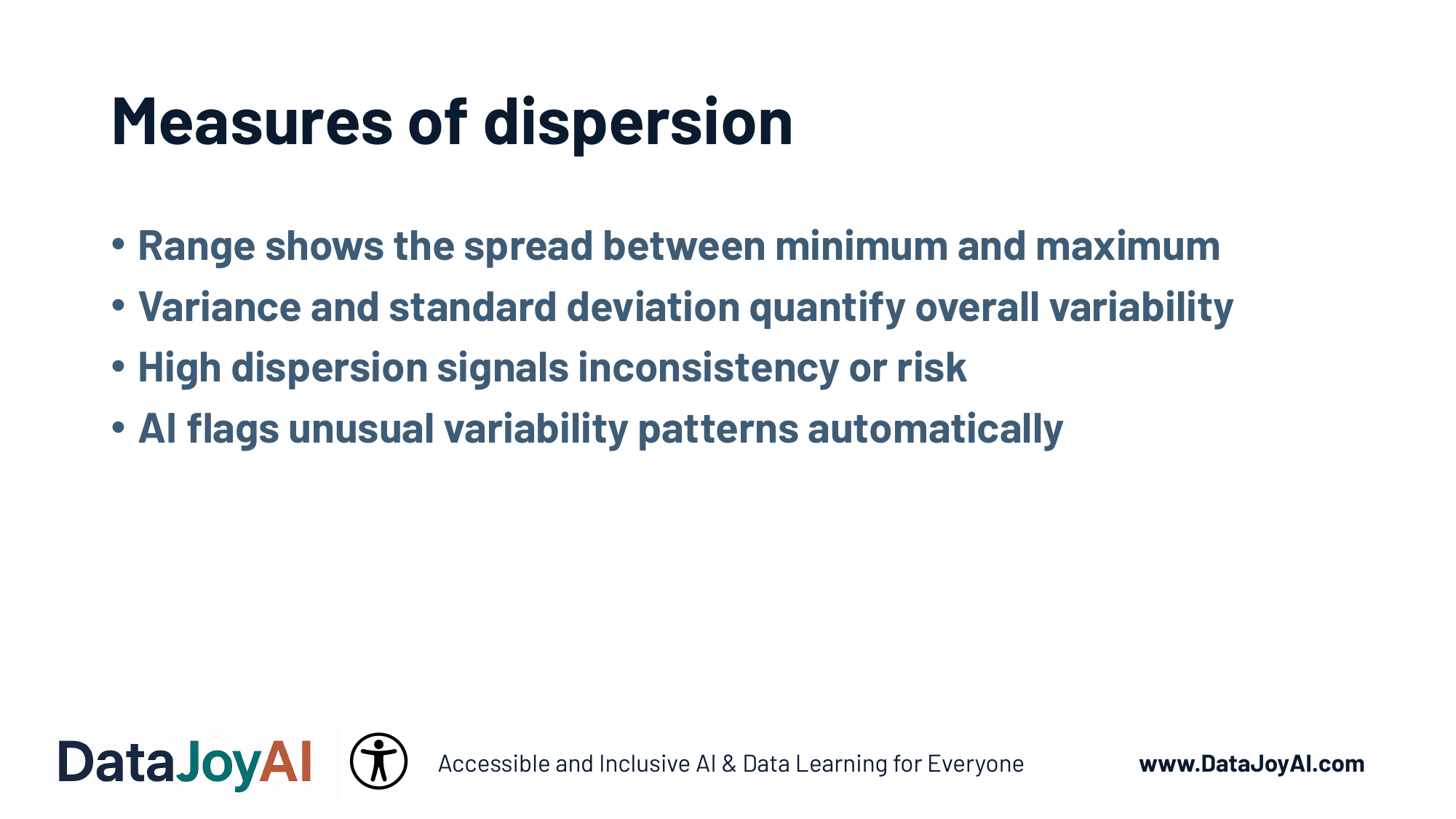

# Measures of dispersion
Range shows the spread between minimum and maximum
Variance and standard deviation quantify overall variability
High dispersion signals inconsistency or risk
AI flags unusual variability patterns automatically